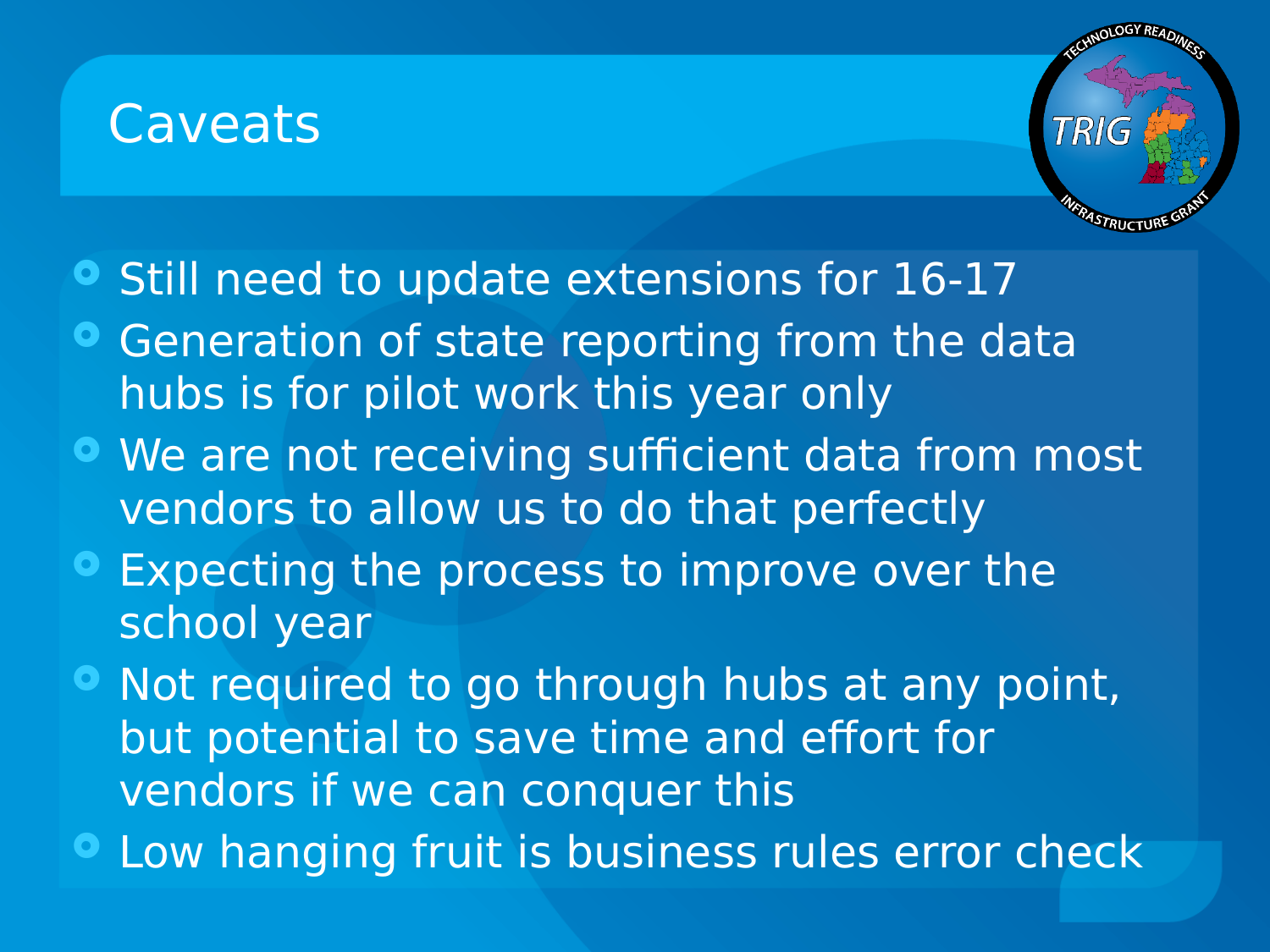

# Caveats
Still need to update extensions for 16-17
Generation of state reporting from the data hubs is for pilot work this year only
We are not receiving sufficient data from most vendors to allow us to do that perfectly
Expecting the process to improve over the school year
Not required to go through hubs at any point, but potential to save time and effort for vendors if we can conquer this
Low hanging fruit is business rules error check